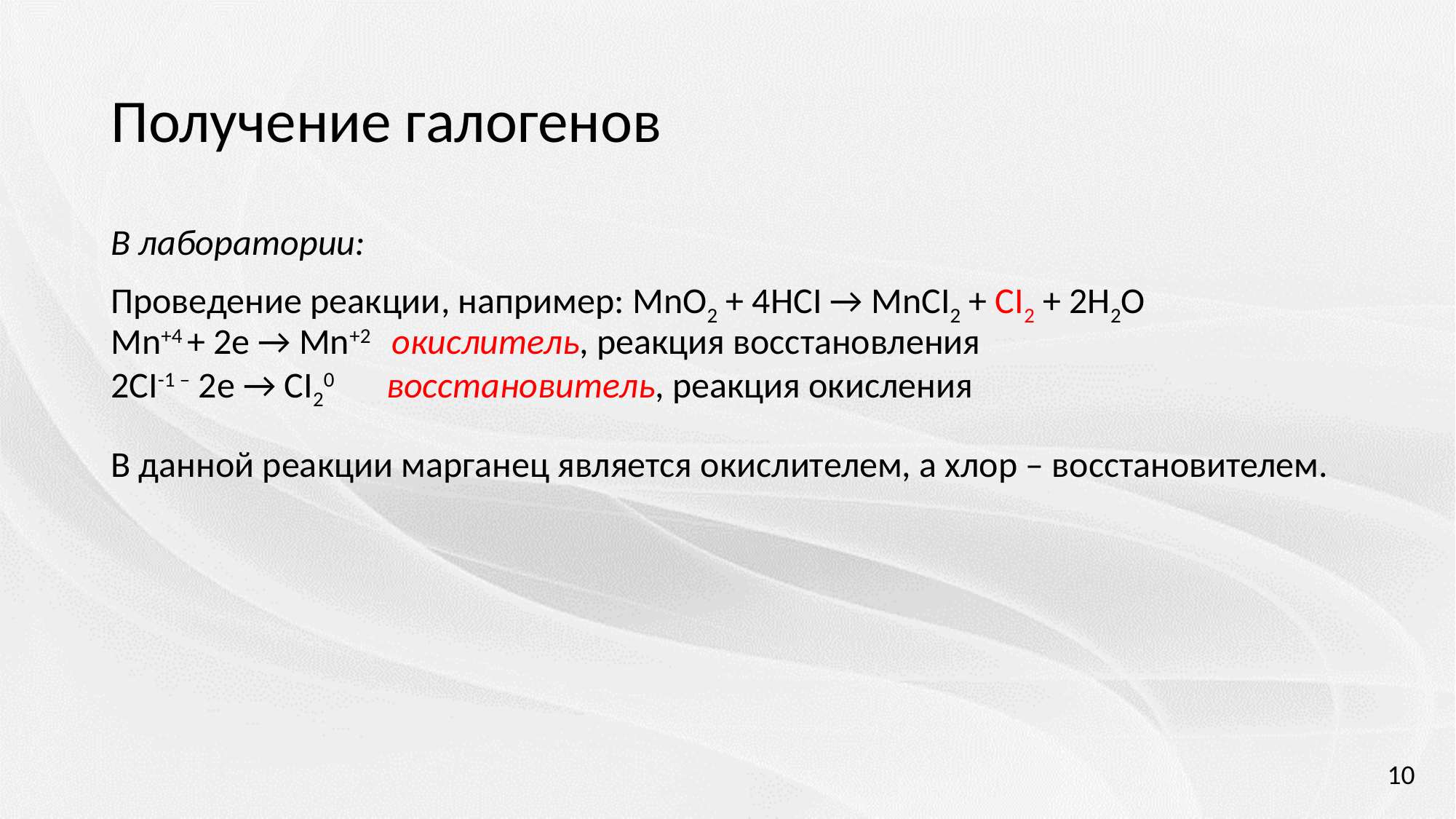

# Получение галогенов
В лаборатории:
Проведение реакции, например: MnO2 + 4HCI → MnCI2 + CI2 + 2H2O
Mn+4 + 2e → Mn+2   окислитель, реакция восстановления
2CI-1 – 2e → CI20           восстановитель, реакция окисления

В данной реакции марганец является окислителем, а хлор – восстановителем.

10